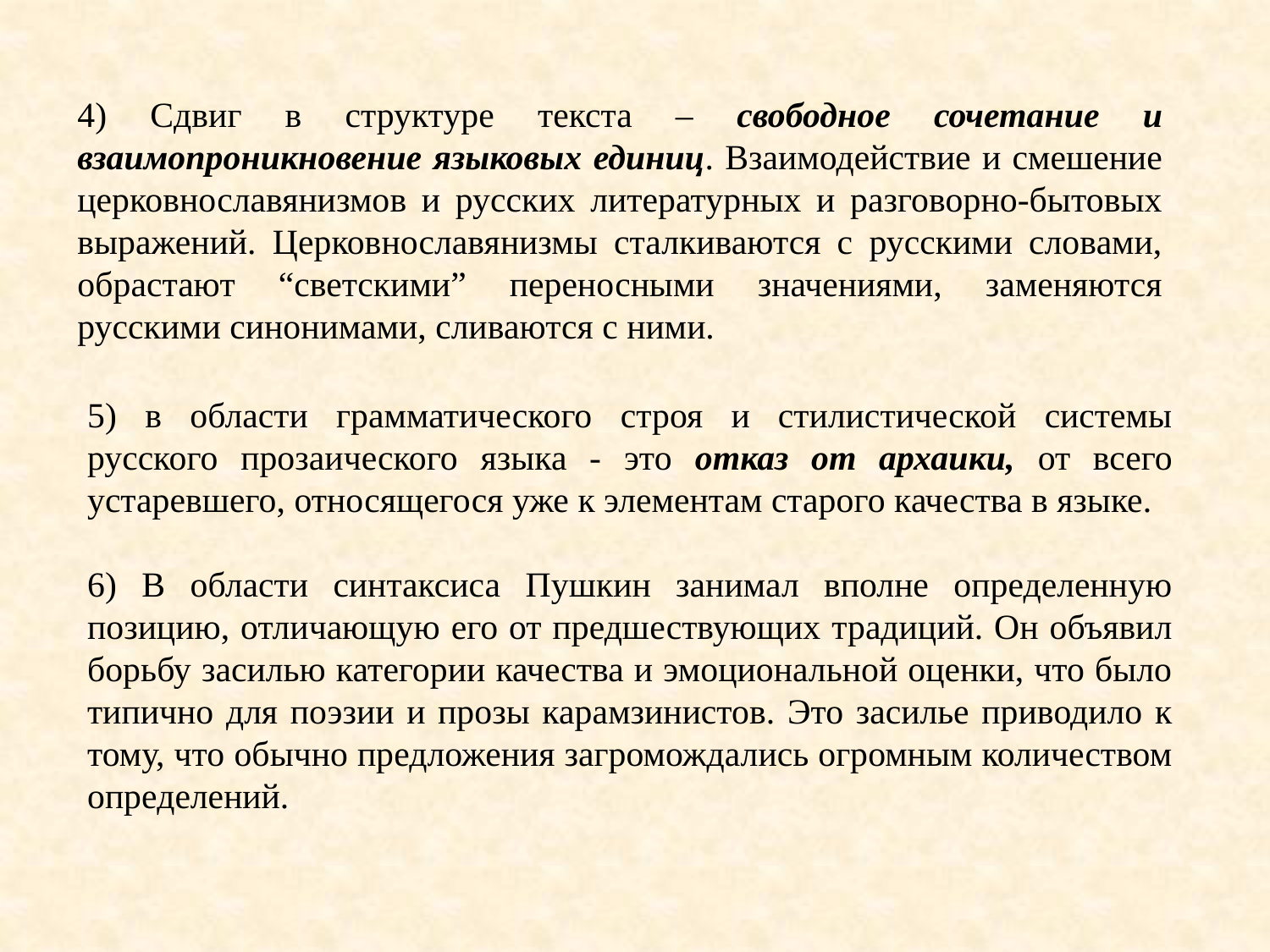

4) Сдвиг в структуре текста – свободное сочетание и взаимопроникновение языковых единиц. Взаимодействие и смешение церковнославянизмов и русских литературных и разговорно-бытовых выражений. Церковнославянизмы сталкиваются с русскими словами, обрастают “светскими” переносными значениями, заменяются русскими синонимами, сливаются с ними.
5) в области грамматического строя и стилистической системы русского прозаического языка - это отказ от архаики, от всего устаревшего, относящегося уже к элементам старого качества в языке.
6) В области синтаксиса Пушкин занимал вполне определенную позицию, отличающую его от предшествующих традиций. Он объявил борьбу засилью категории качества и эмоциональной оценки, что было типично для поэзии и прозы карамзинистов. Это засилье приводило к тому, что обычно предложения загромождались огромным количеством определений.